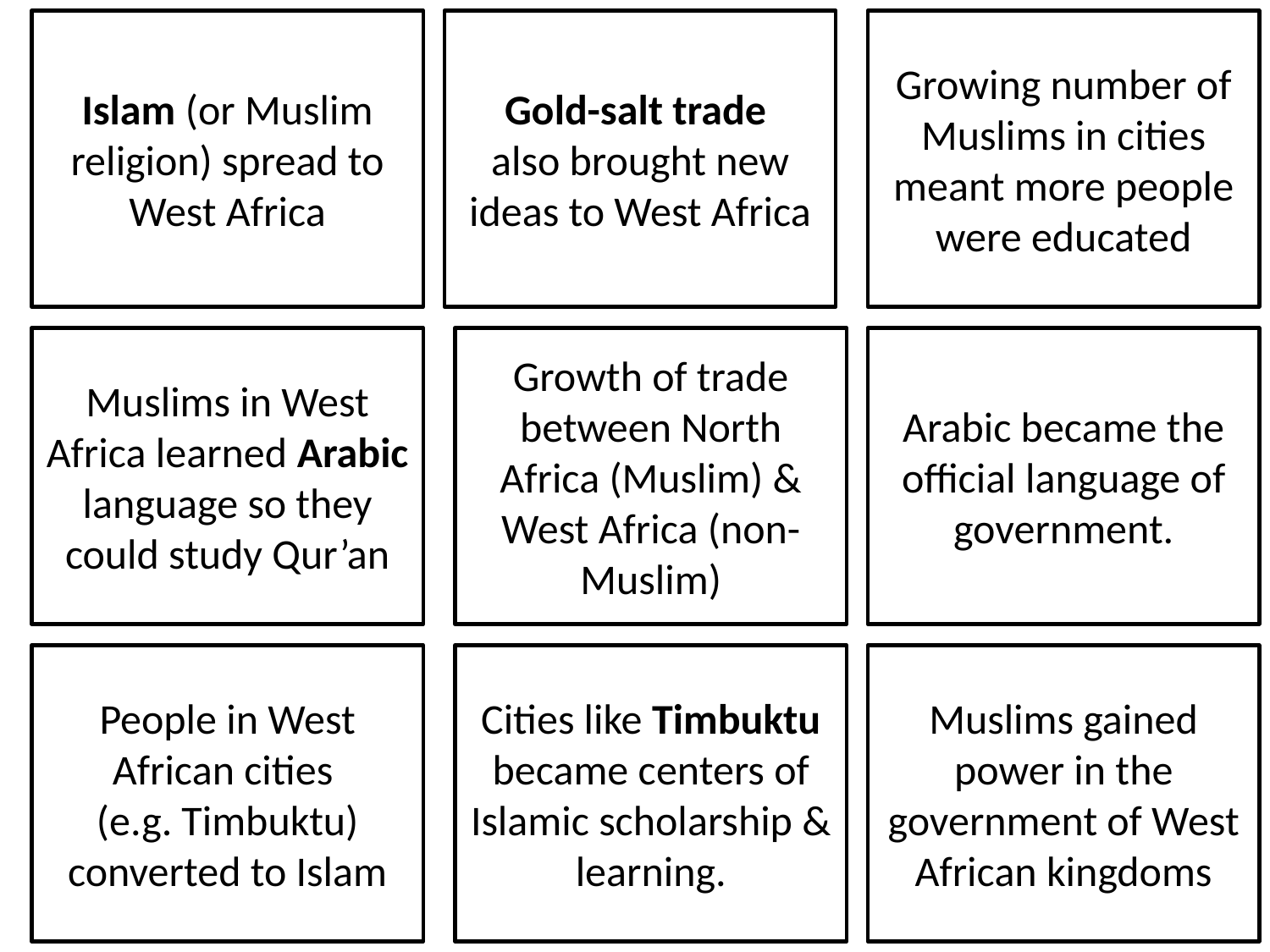

Islam (or Muslim religion) spread to West Africa
Gold-salt trade
also brought new ideas to West Africa
Growing number of Muslims in cities meant more people were educated
Muslims in West Africa learned Arabic language so they could study Qur’an
Growth of trade between North Africa (Muslim) & West Africa (non-Muslim)
Arabic became the official language of government.
People in West African cities
(e.g. Timbuktu) converted to Islam
Cities like Timbuktu became centers of Islamic scholarship & learning.
Muslims gained power in the government of West African kingdoms